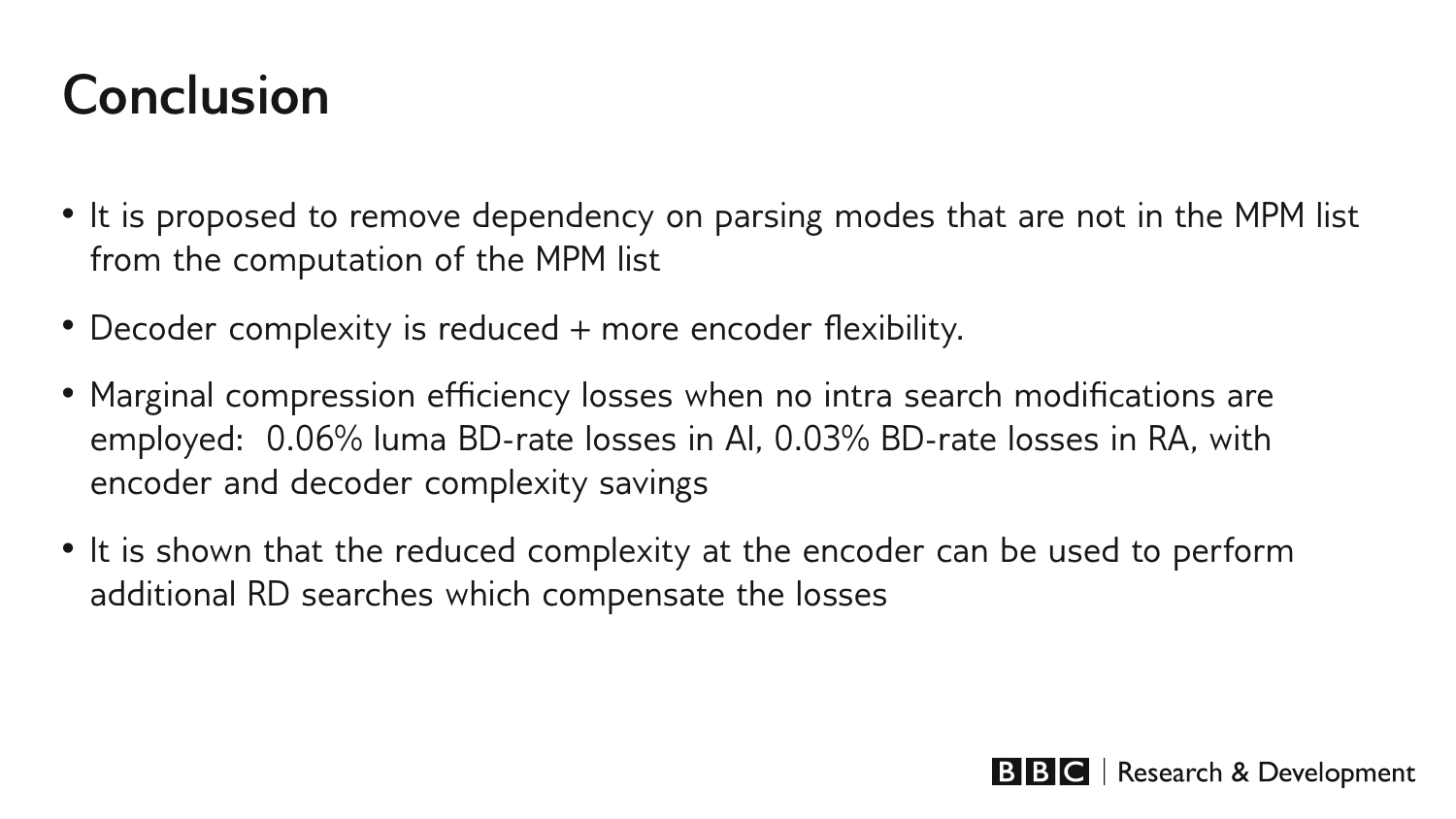

Conclusion
It is proposed to remove dependency on parsing modes that are not in the MPM list from the computation of the MPM list
Decoder complexity is reduced + more encoder flexibility.
Marginal compression efficiency losses when no intra search modifications are employed:  0.06% luma BD-rate losses in AI, 0.03% BD-rate losses in RA, with encoder and decoder complexity savings
It is shown that the reduced complexity at the encoder can be used to perform additional RD searches which compensate the losses